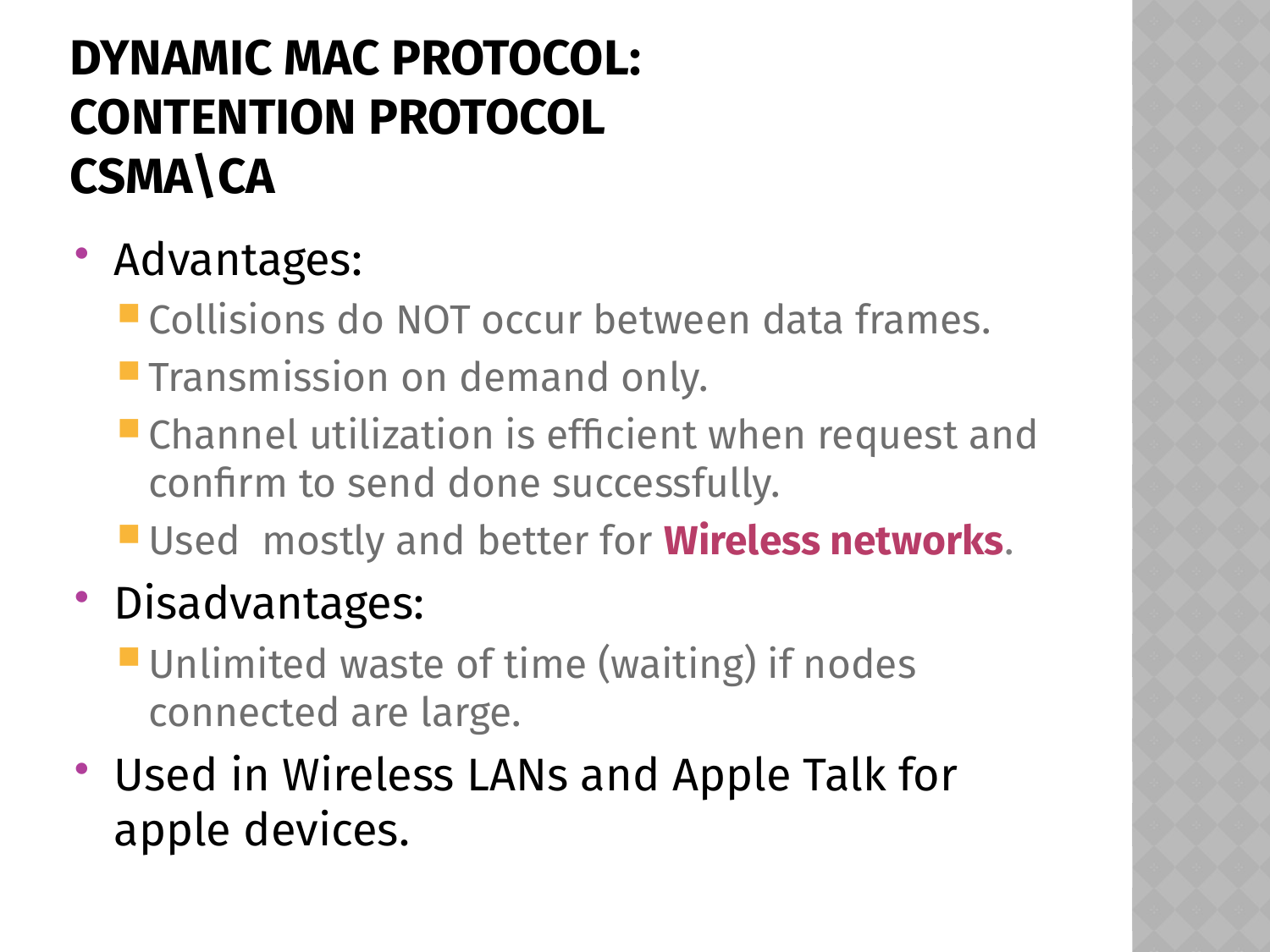

# Dynamic mac protocol: contention protocol CSMA\CA
Advantages:
Collisions do NOT occur between data frames.
Transmission on demand only.
Channel utilization is efficient when request and confirm to send done successfully.
Used  mostly and better for Wireless networks.
Disadvantages:
Unlimited waste of time (waiting) if nodes connected are large.
Used in Wireless LANs and Apple Talk for apple devices.